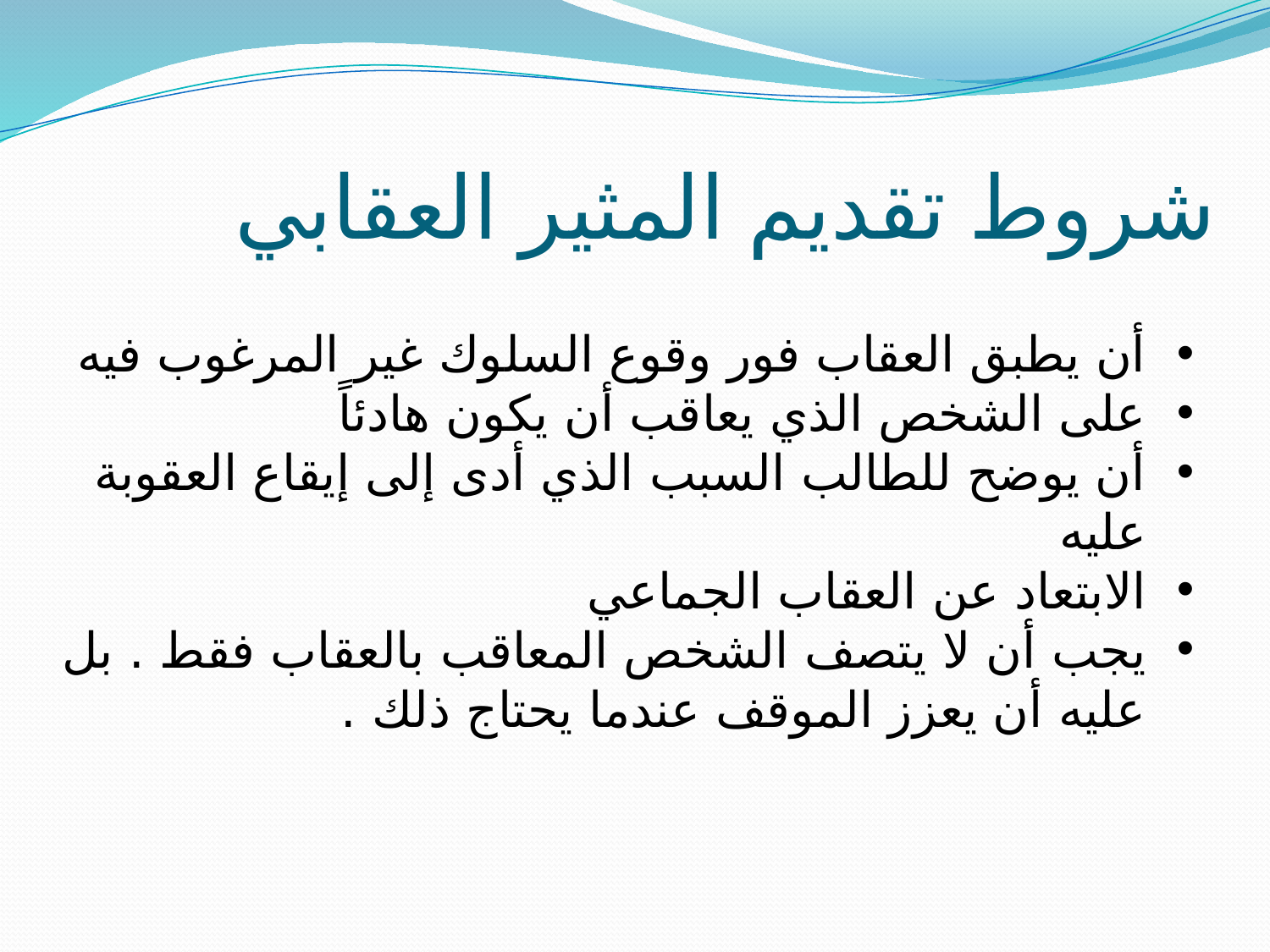

# شروط تقديم المثير العقابي
أن يطبق العقاب فور وقوع السلوك غير المرغوب فيه
على الشخص الذي يعاقب أن يكون هادئاً
أن يوضح للطالب السبب الذي أدى إلى إيقاع العقوبة عليه
الابتعاد عن العقاب الجماعي
يجب أن لا يتصف الشخص المعاقب بالعقاب فقط . بل عليه أن يعزز الموقف عندما يحتاج ذلك .